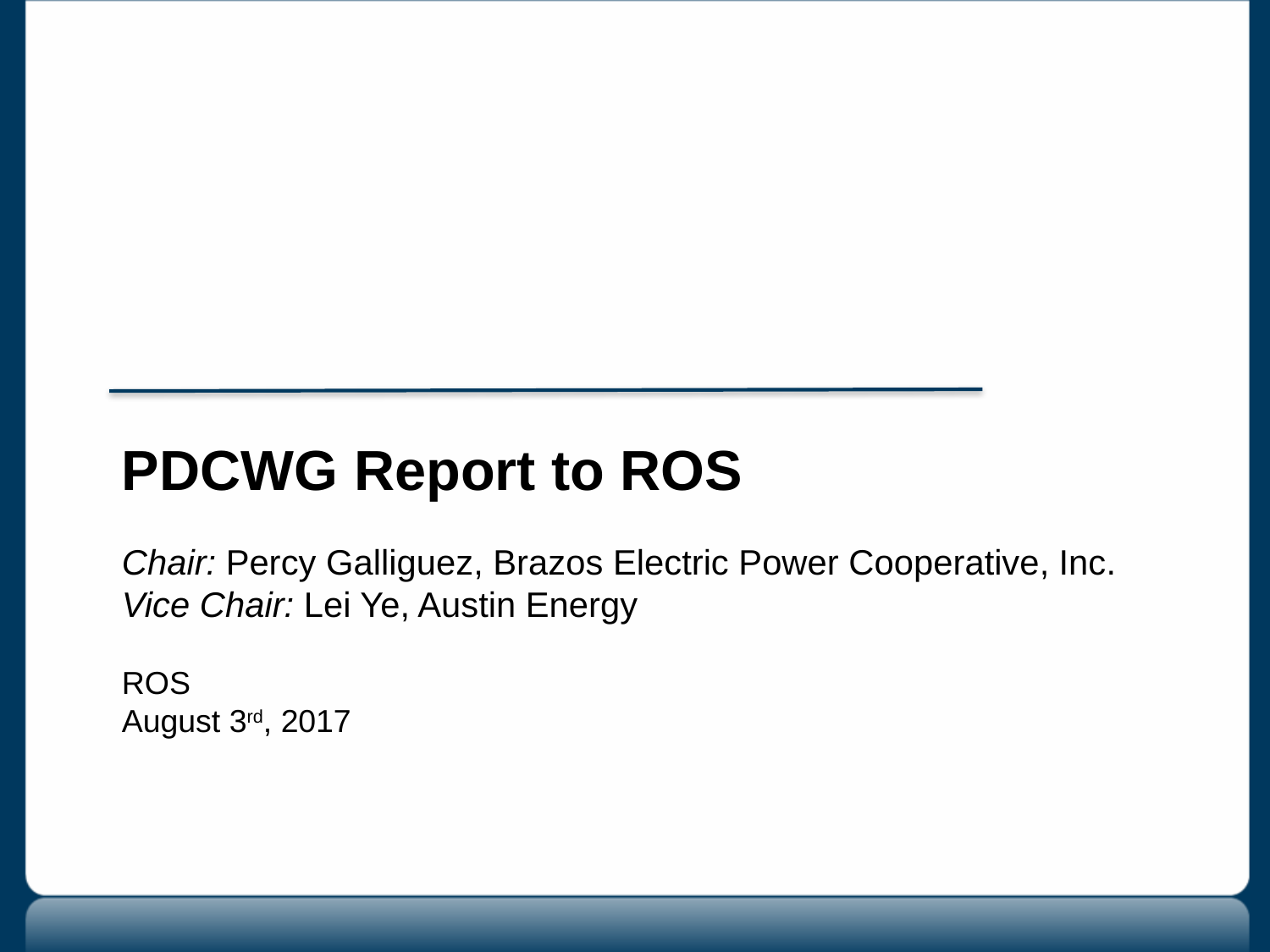

PDCWG Report to ROS

Chair: Percy Galliguez, Brazos Electric Power Cooperative, Inc.
Vice Chair: Lei Ye, Austin Energy

ROS
August 3rd, 2017